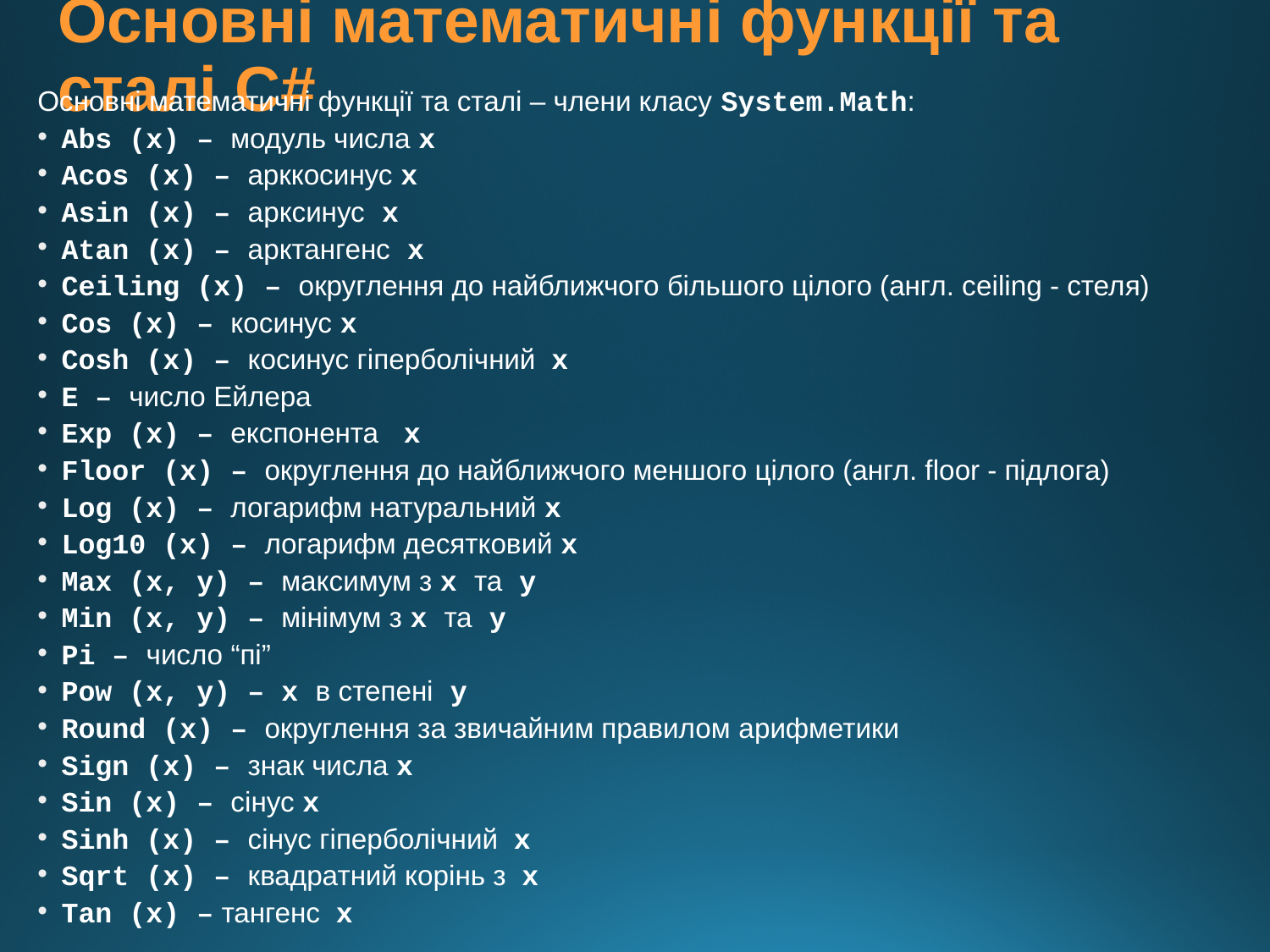

# Основні математичні функції та сталі С#
Основні математичні функції та сталі – члени класу System.Math:
Abs (x) – модуль числа x
Acos (x) – арккосинус x
Asin (x) – арксинус x
Atan (x) – арктангенс x
Ceiling (x) – округлення до найближчого більшого цілого (англ. ceiling - стеля)
Cos (x) – косинус x
Cosh (x) – косинус гіперболічний  x
E – число Ейлера
Exp (x) – експонента  x
Floor (x) – округлення до найближчого меншого цілого (англ. floor - підлога)
Log (x) – логарифм натуральний x
Log10 (x) – логарифм десятковий x
Max (x, y) – максимум з x та y
Min (x, y) – мінімум з x та y
Pi – число “пі”
Pow (x, y) – x в степені y
Round (x) – округлення за звичайним правилом арифметики
Sign (x) – знак числа x
Sin (x) – сінус x
Sinh (x) – сінус гіперболічний  x
Sqrt (x) – квадратний корінь з  x
Tan (x) – тангенс  x